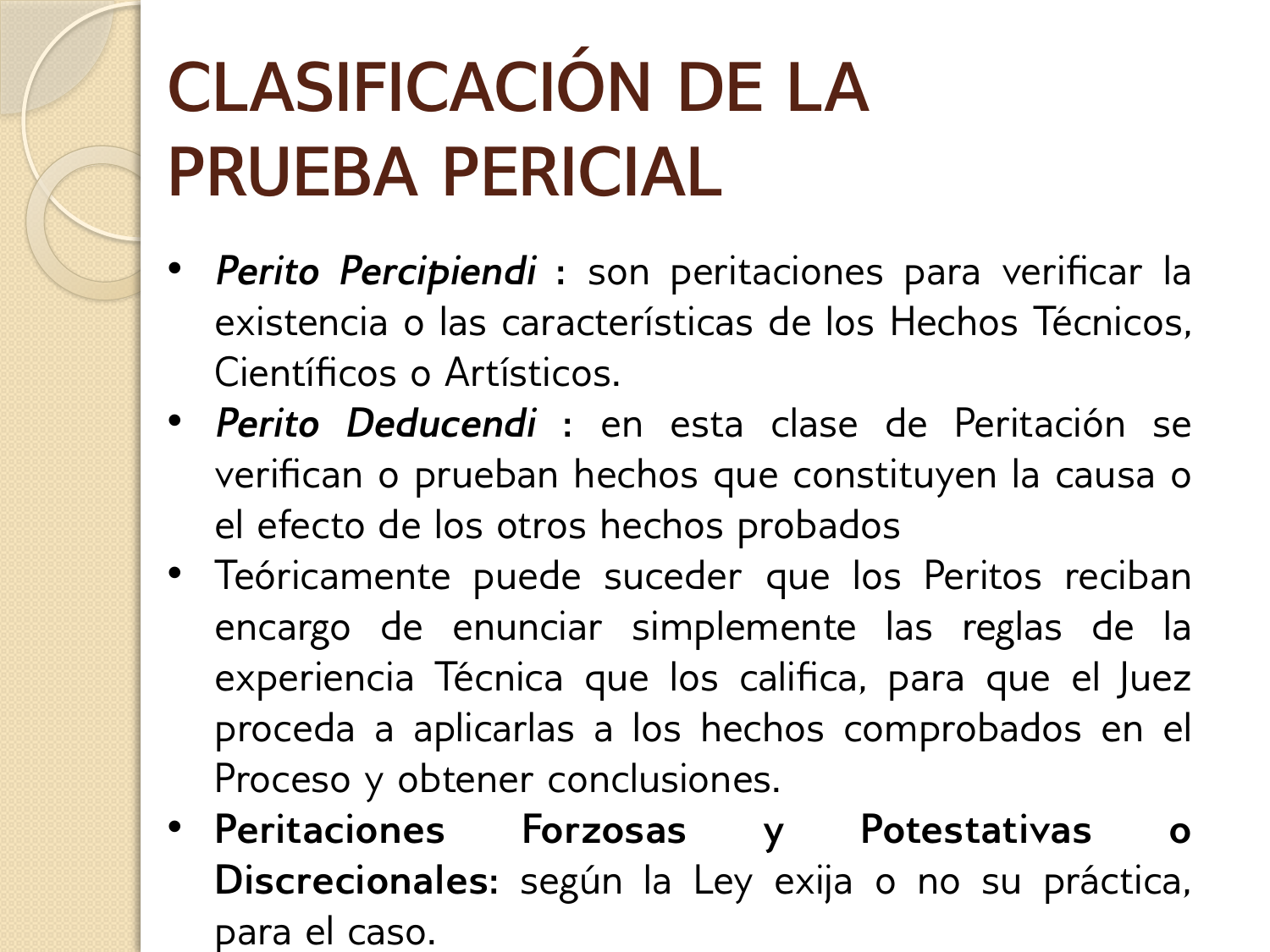

# CLASIFICACIÓN DE LA PRUEBA PERICIAL
Perito Percipiendi : son peritaciones para verificar la existencia o las características de los Hechos Técnicos, Científicos o Artísticos.
Perito Deducendi : en esta clase de Peritación se verifican o prueban hechos que constituyen la causa o el efecto de los otros hechos probados
Teóricamente puede suceder que los Peritos reciban encargo de enunciar simplemente las reglas de la experiencia Técnica que los califica, para que el Juez proceda a aplicarlas a los hechos comprobados en el Proceso y obtener conclusiones.
Peritaciones Forzosas y Potestativas o Discrecionales: según la Ley exija o no su práctica, para el caso.